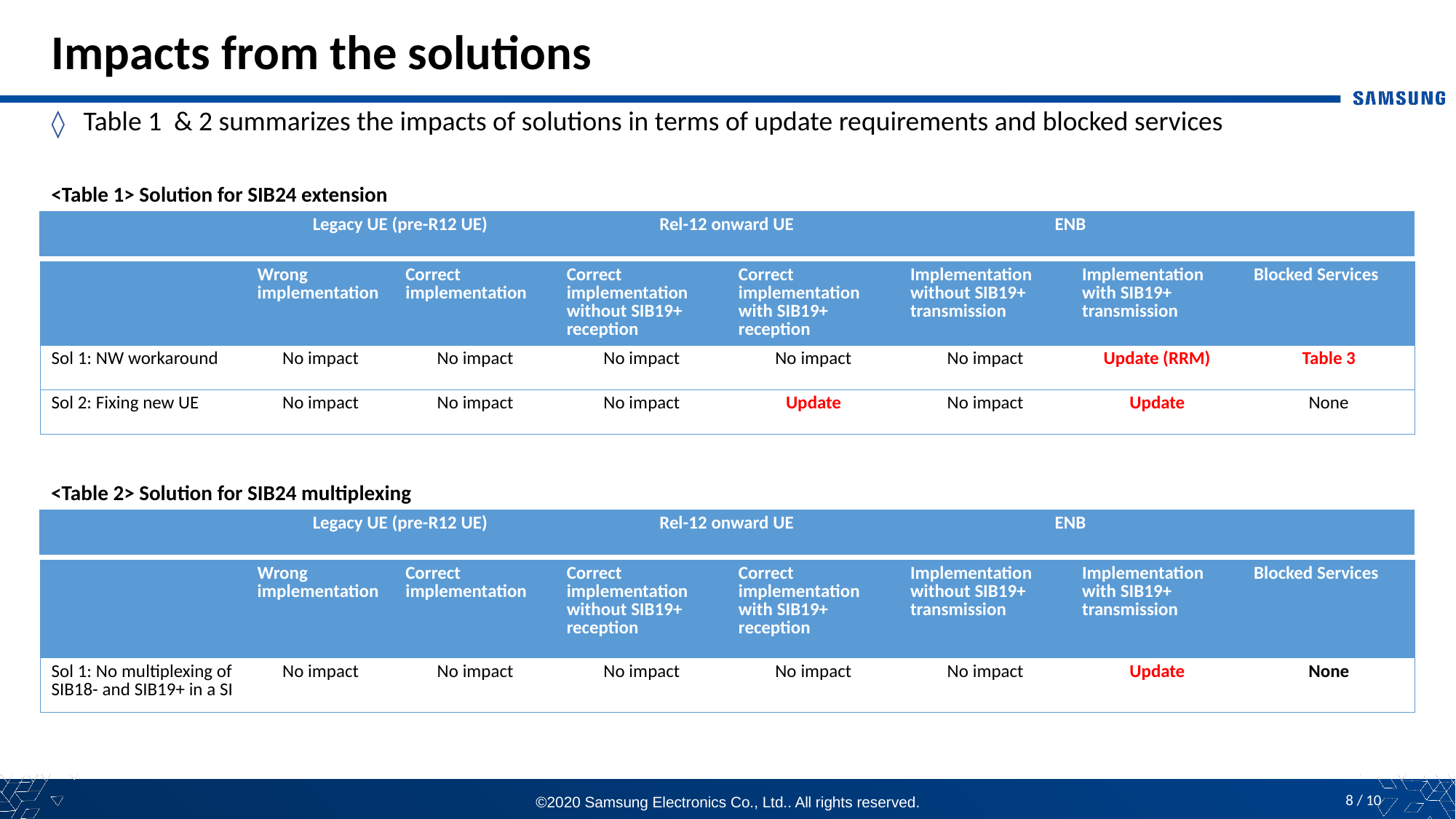

# Impacts from the solutions
Table 1  & 2 summarizes the impacts of solutions in terms of update requirements and blocked services

<Table 1> Solution for SIB24 extension
|  | Legacy UE (pre-R12 UE) | Rel-12 onward UE | ENB |  |
| --- | --- | --- | --- | --- |
|  | Wrong implementation | Correct implementation | Correct implementation without SIB19+ reception | Correct implementation with SIB19+ reception | Implementation without SIB19+ transmission | Implementation with SIB19+ transmission | Blocked Services |
| --- | --- | --- | --- | --- | --- | --- | --- |
| Sol 1: NW workaround | No impact | No impact | No impact | No impact | No impact | Update (RRM) | Table 3 |
| Sol 2: Fixing new UE | No impact | No impact | No impact | Update | No impact | Update | None |
<Table 2> Solution for SIB24 multiplexing
|  | Legacy UE (pre-R12 UE) | Rel-12 onward UE | ENB |  |
| --- | --- | --- | --- | --- |
|  | Wrong implementation | Correct implementation | Correct implementation without SIB19+ reception | Correct implementation with SIB19+ reception | Implementation without SIB19+ transmission | Implementation with SIB19+ transmission | Blocked Services |
| --- | --- | --- | --- | --- | --- | --- | --- |
| Sol 1: No multiplexing of SIB18- and SIB19+ in a SI | No impact | No impact | No impact | No impact | No impact | Update | None |